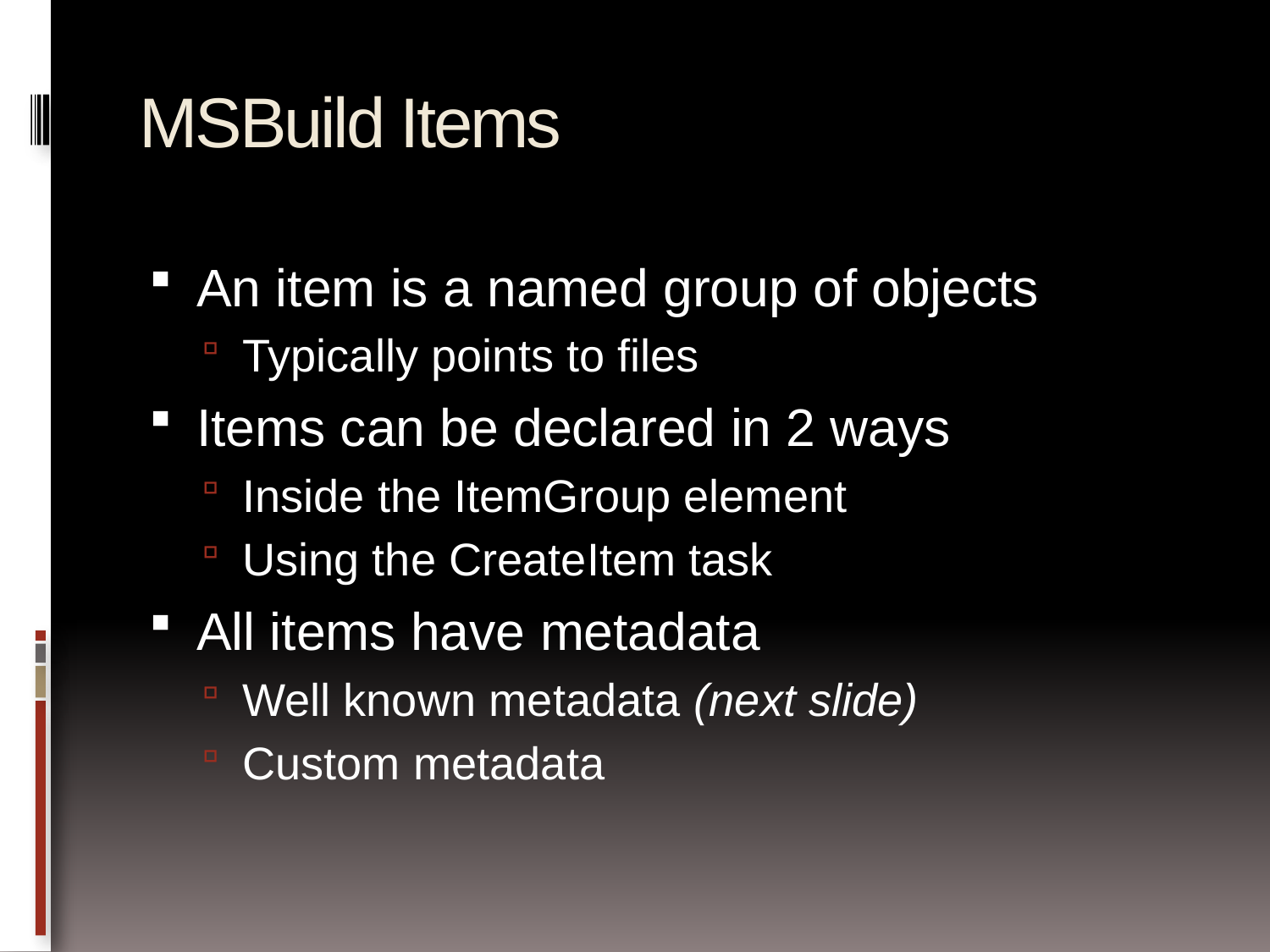

# MSBuild Items
An item is a named group of objects
Typically points to files
Items can be declared in 2 ways
Inside the ItemGroup element
Using the CreateItem task
All items have metadata
Well known metadata (next slide)
Custom metadata